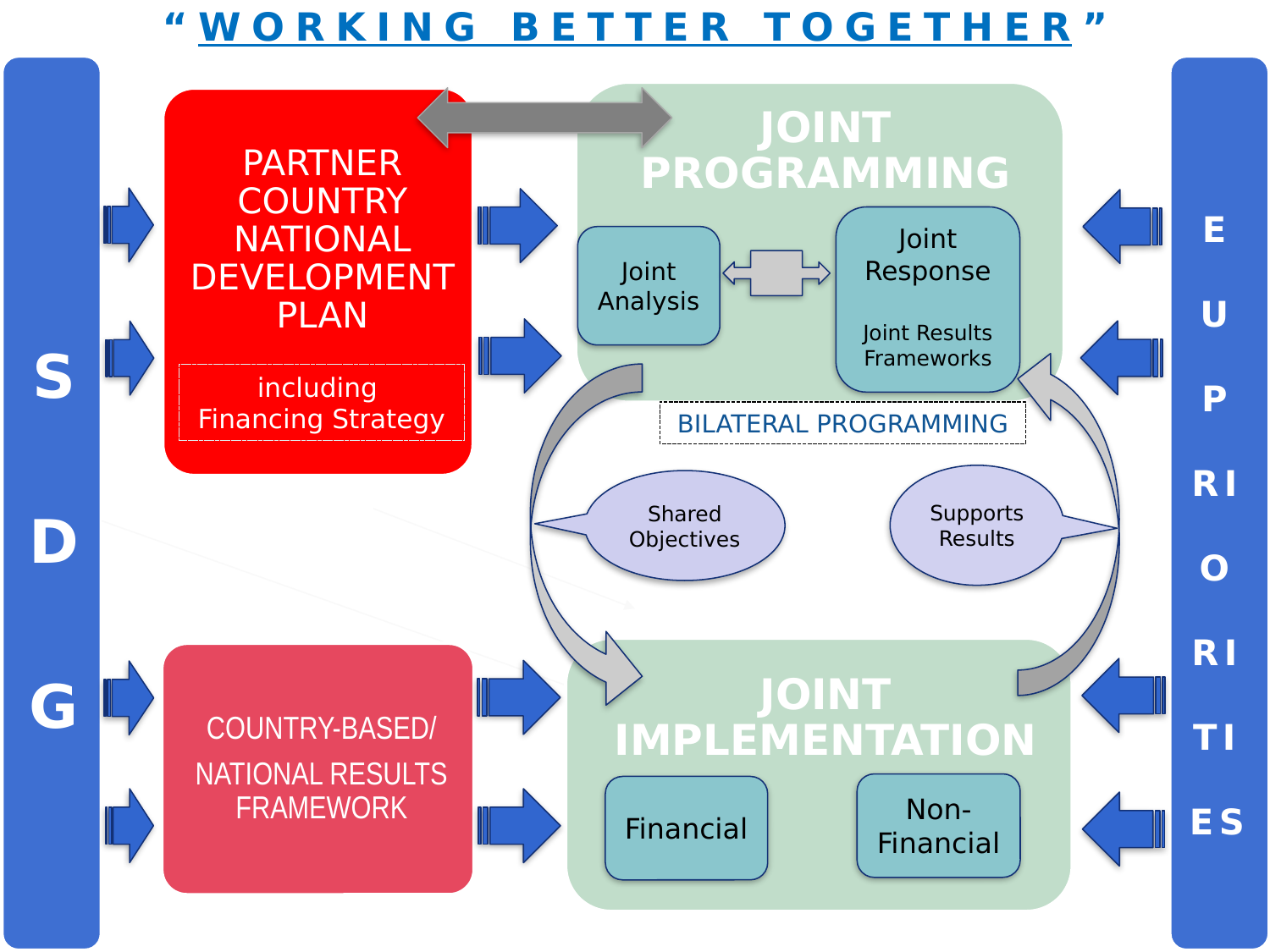

“WORKING BETTER TOGETHER”

EU PRIORITIES
S
D
G
JOINT IMPLEMENTATION

PARTNER COUNTRY NATIONAL DEVELOPMENT PLAN

COUNTRY-BASED/
NATIONAL RESULTS FRAMEWORK

JOINT PROGRAMMING

Joint Response

Joint Results Frameworks
Joint Analysis

including
Financing Strategy
BILATERAL PROGRAMMING
Supports Results

Shared Objectives

Non-Financial
Financial